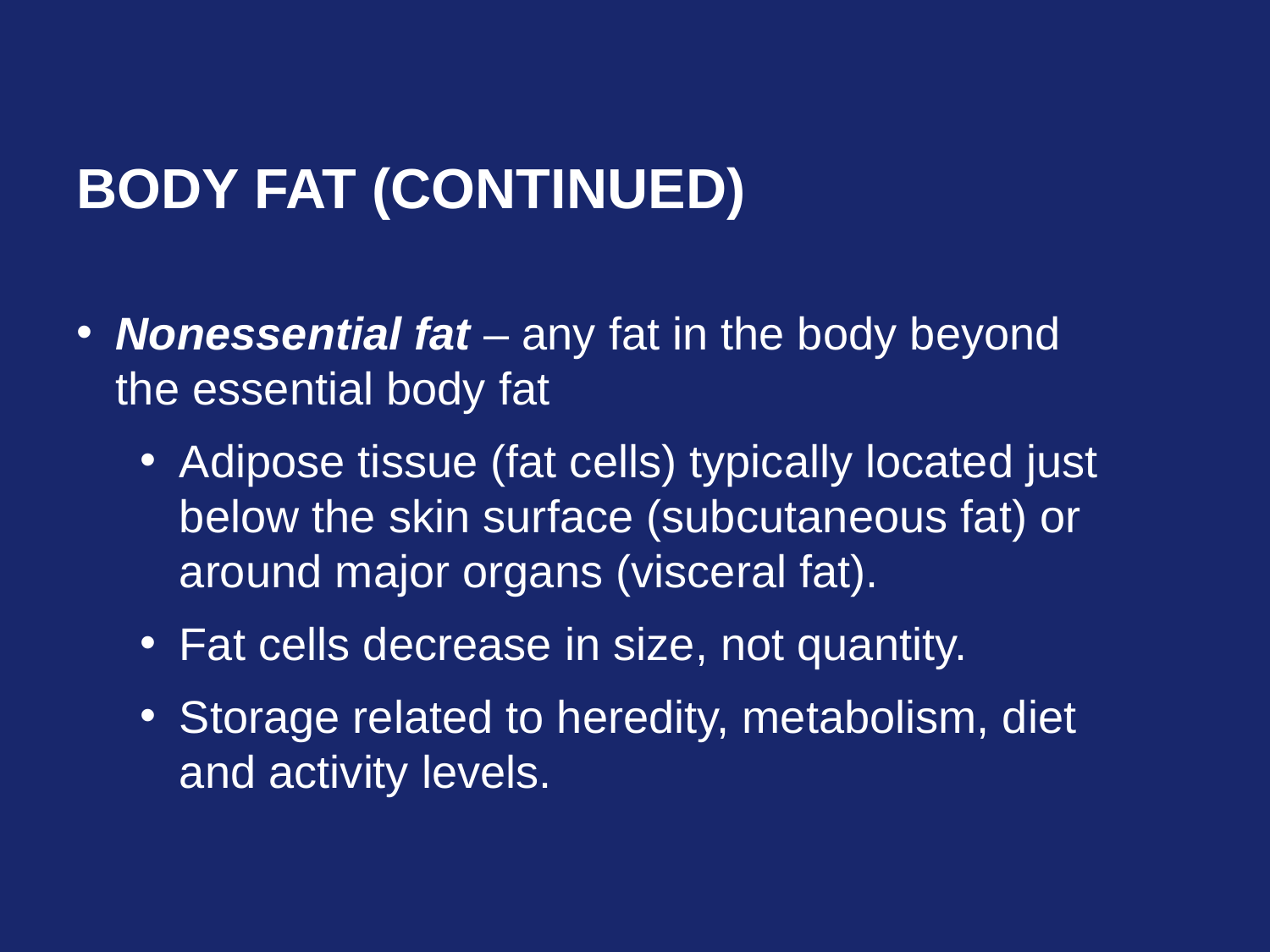

# Body Fat (continued)
Nonessential fat – any fat in the body beyond the essential body fat
Adipose tissue (fat cells) typically located just below the skin surface (subcutaneous fat) or around major organs (visceral fat).
Fat cells decrease in size, not quantity.
Storage related to heredity, metabolism, diet and activity levels.